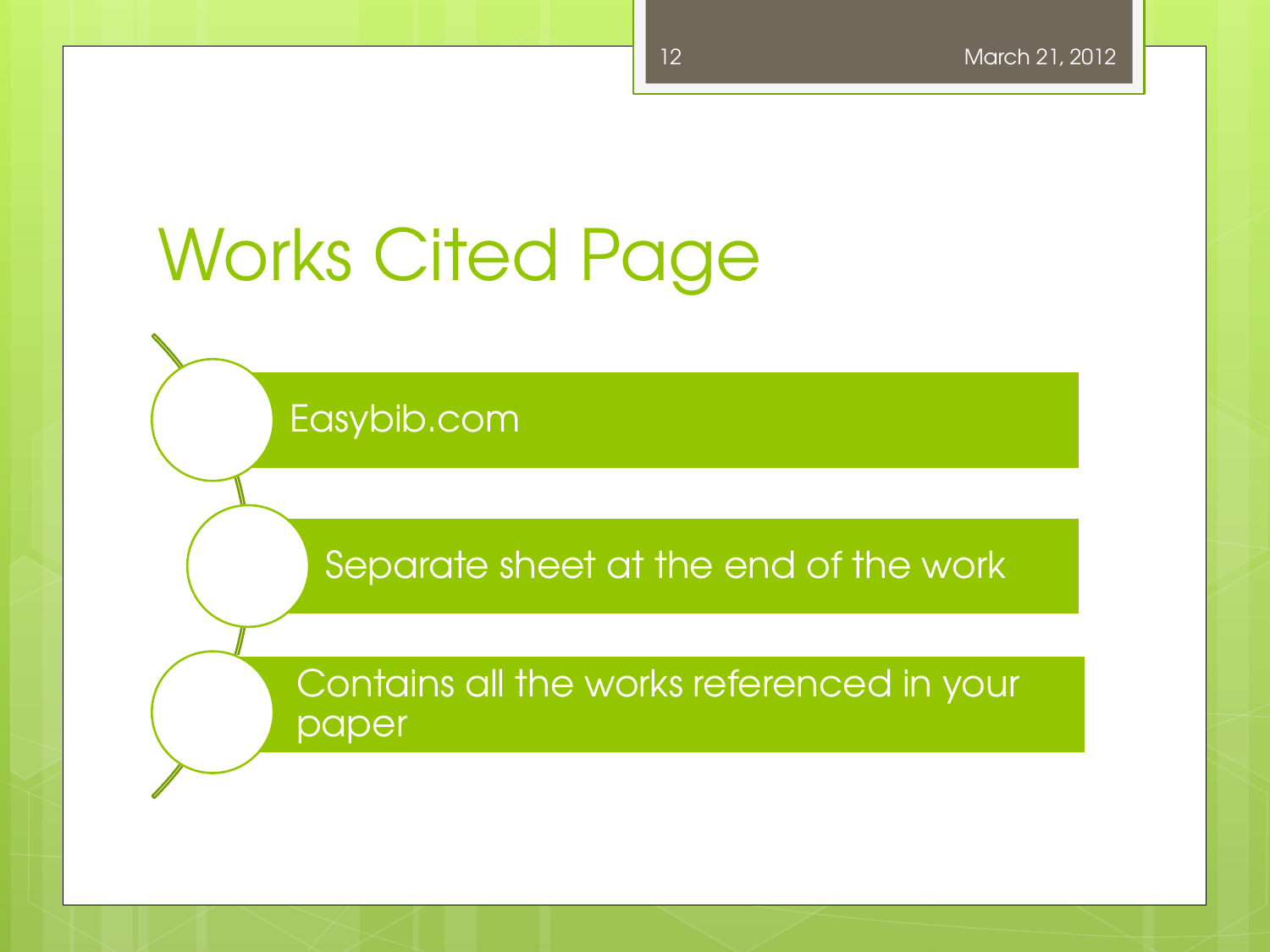

12
March 21, 2012
# Works Cited Page
Easybib.com
Separate sheet at the end of the work
Contains all the works referenced in your paper